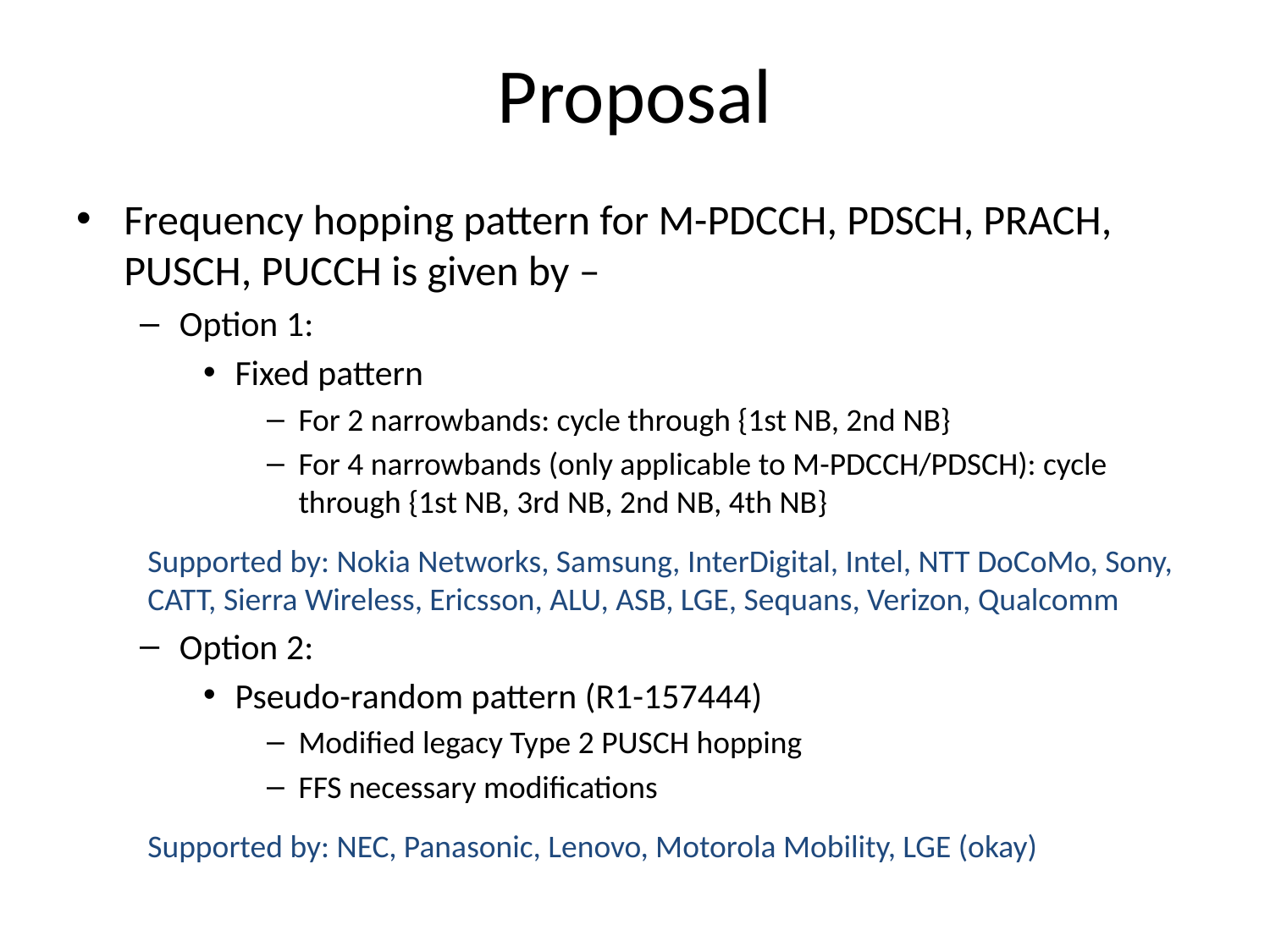

# Proposal
Frequency hopping pattern for M-PDCCH, PDSCH, PRACH, PUSCH, PUCCH is given by –
Option 1:
Fixed pattern
For 2 narrowbands: cycle through {1st NB, 2nd NB}
For 4 narrowbands (only applicable to M-PDCCH/PDSCH): cycle through {1st NB, 3rd NB, 2nd NB, 4th NB}
Supported by: Nokia Networks, Samsung, InterDigital, Intel, NTT DoCoMo, Sony, CATT, Sierra Wireless, Ericsson, ALU, ASB, LGE, Sequans, Verizon, Qualcomm
Option 2:
Pseudo-random pattern (R1-157444)
Modified legacy Type 2 PUSCH hopping
FFS necessary modifications
Supported by: NEC, Panasonic, Lenovo, Motorola Mobility, LGE (okay)